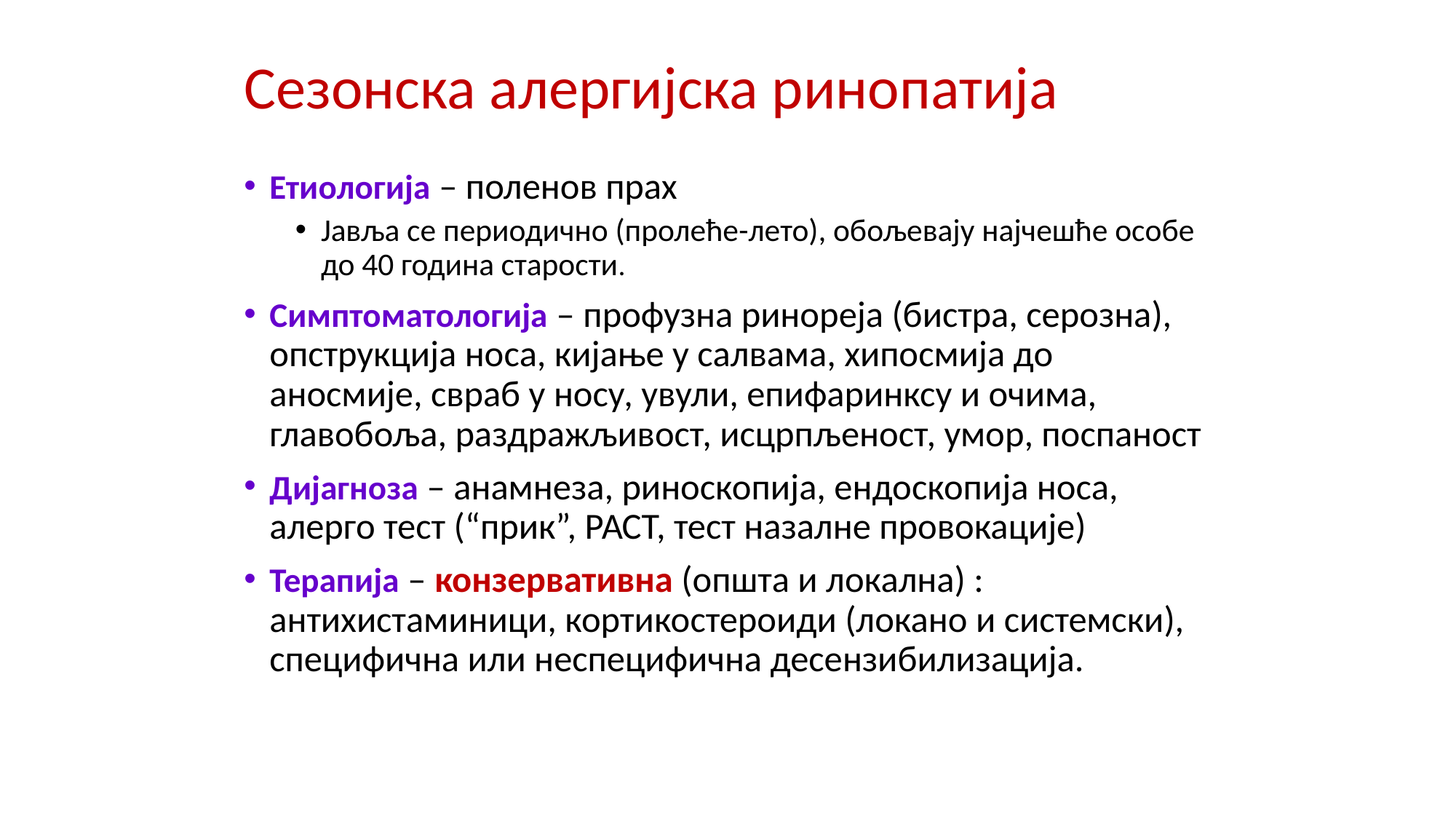

# Сезонска алергијска ринопатија
Етиологија – поленов прах
Јавља се периодично (пролеће-лето), обољевају најчешће особе до 40 година старости.
Симптоматологија – профузна ринореја (бистра, серозна), опструкција носа, кијање у салвама, хипосмија до аносмије, свраб у носу, увули, епифаринксу и очима, главобоља, раздражљивост, исцрпљеност, умор, поспаност
Дијагноза – анамнеза, риноскопија, ендоскопија носа, алерго тест (“прик”, РАСТ, тест назалне провокације)
Терапија – конзервативна (општа и локална) : антихистаминици, кортикостероиди (локано и системски), специфична или неспецифична десензибилизација.